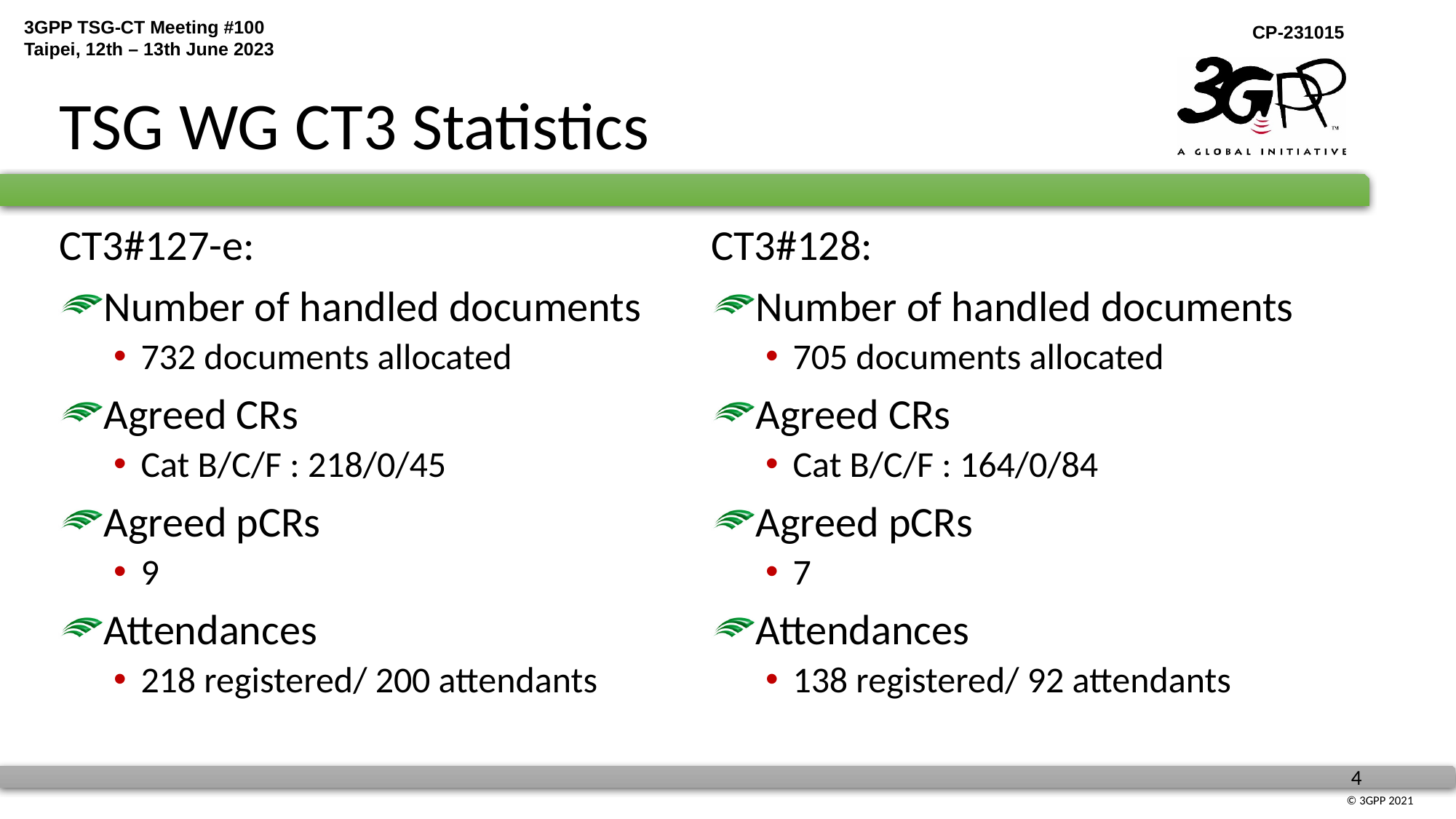

# TSG WG CT3 Statistics
CT3#127-e:
Number of handled documents
732 documents allocated
Agreed CRs
Cat B/C/F : 218/0/45
Agreed pCRs
9
Attendances
218 registered/ 200 attendants

CT3#128:
Number of handled documents
705 documents allocated
Agreed CRs
Cat B/C/F : 164/0/84
Agreed pCRs
7
Attendances
138 registered/ 92 attendants